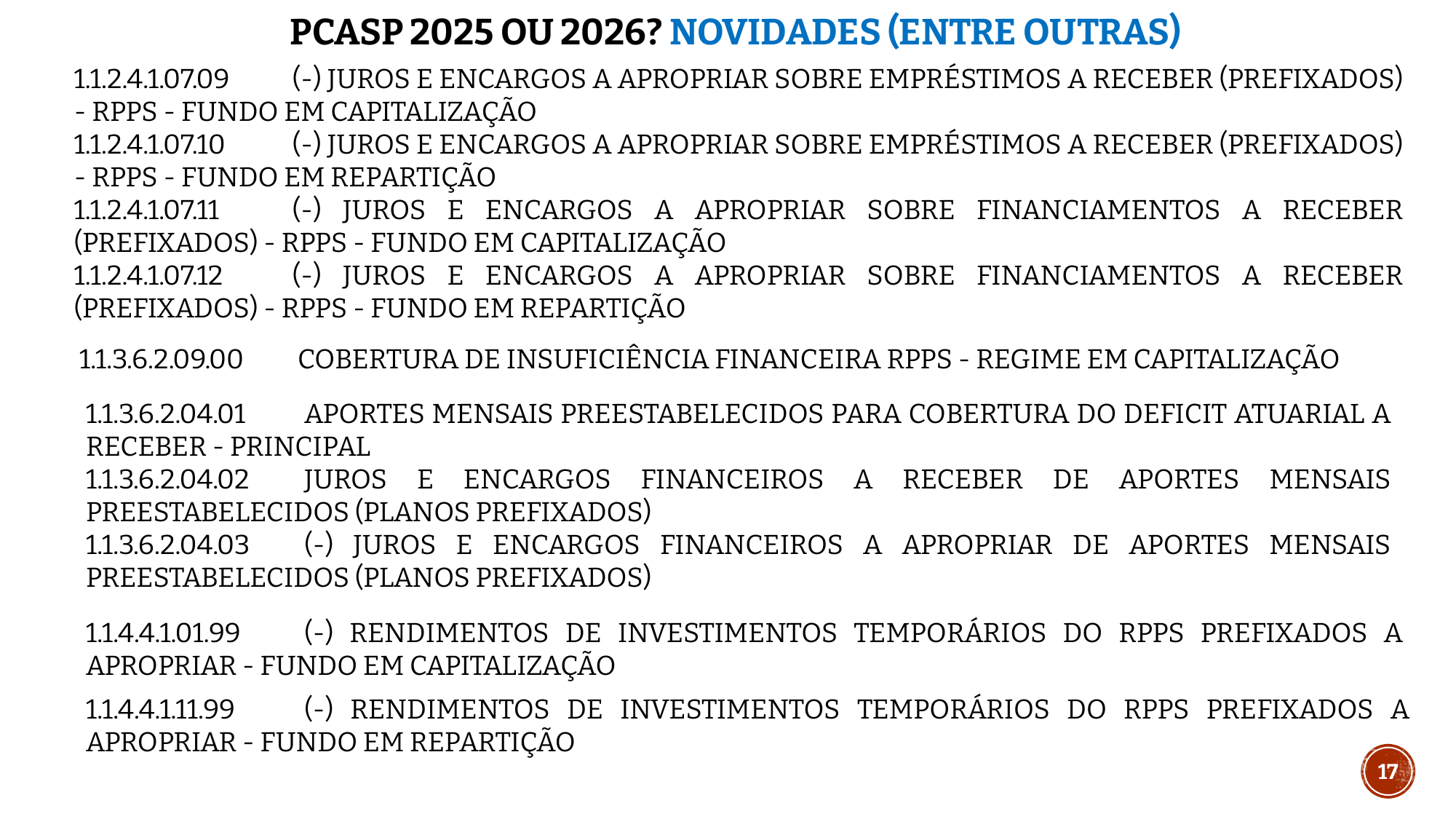

Princípio Fundamental do RPPS - Equilíbrio Financeiro e Atuarial
PCASP 2025 OU 2026? Novidades (ENTRE OUTRAS)
1.1.2.4.1.07.09	(-) JUROS E ENCARGOS A APROPRIAR SOBRE EMPRÉSTIMOS A RECEBER (PREFIXADOS) - RPPS - FUNDO EM CAPITALIZAÇÃO
1.1.2.4.1.07.10	(-) JUROS E ENCARGOS A APROPRIAR SOBRE EMPRÉSTIMOS A RECEBER (PREFIXADOS) - RPPS - FUNDO EM REPARTIÇÃO
1.1.2.4.1.07.11	(-) JUROS E ENCARGOS A APROPRIAR SOBRE FINANCIAMENTOS A RECEBER (PREFIXADOS) - RPPS - FUNDO EM CAPITALIZAÇÃO
1.1.2.4.1.07.12	(-) JUROS E ENCARGOS A APROPRIAR SOBRE FINANCIAMENTOS A RECEBER (PREFIXADOS) - RPPS - FUNDO EM REPARTIÇÃO
1.1.3.6.2.09.00	COBERTURA DE INSUFICIÊNCIA FINANCEIRA RPPS - REGIME EM CAPITALIZAÇÃO
1.1.3.6.2.04.01	APORTES MENSAIS PREESTABELECIDOS PARA COBERTURA DO DEFICIT ATUARIAL A RECEBER - PRINCIPAL
1.1.3.6.2.04.02	JUROS E ENCARGOS FINANCEIROS A RECEBER DE APORTES MENSAIS PREESTABELECIDOS (PLANOS PREFIXADOS)
1.1.3.6.2.04.03	(-) JUROS E ENCARGOS FINANCEIROS A APROPRIAR DE APORTES MENSAIS PREESTABELECIDOS (PLANOS PREFIXADOS)
1.1.4.4.1.01.99	(-) RENDIMENTOS DE INVESTIMENTOS TEMPORÁRIOS DO RPPS PREFIXADOS A APROPRIAR - FUNDO EM CAPITALIZAÇÃO
1.1.4.4.1.11.99	(-) RENDIMENTOS DE INVESTIMENTOS TEMPORÁRIOS DO RPPS PREFIXADOS A APROPRIAR - FUNDO EM REPARTIÇÃO
17